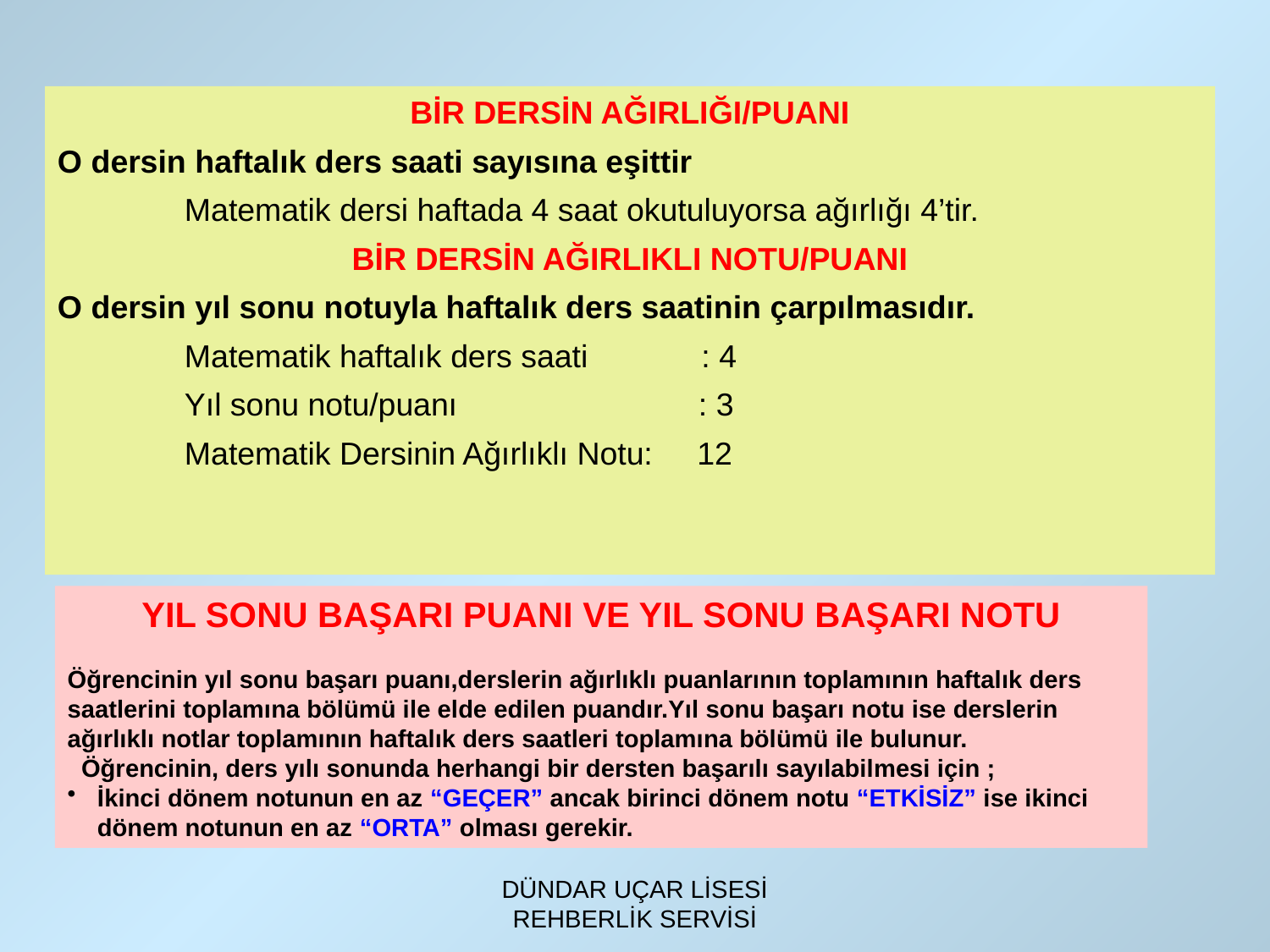

BİR DERSİN AĞIRLIĞI/PUANI
O dersin haftalık ders saati sayısına eşittir
	Matematik dersi haftada 4 saat okutuluyorsa ağırlığı 4’tir.
BİR DERSİN AĞIRLIKLI NOTU/PUANI
O dersin yıl sonu notuyla haftalık ders saatinin çarpılmasıdır.
	Matematik haftalık ders saati	 : 4
	Yıl sonu notu/puanı	               : 3
	Matematik Dersinin Ağırlıklı Notu:     12

YIL SONU BAŞARI PUANI VE YIL SONU BAŞARI NOTU

Öğrencinin yıl sonu başarı puanı,derslerin ağırlıklı puanlarının toplamının haftalık ders saatlerini toplamına bölümü ile elde edilen puandır.Yıl sonu başarı notu ise derslerin ağırlıklı notlar toplamının haftalık ders saatleri toplamına bölümü ile bulunur.
  Öğrencinin, ders yılı sonunda herhangi bir dersten başarılı sayılabilmesi için ;
İkinci dönem notunun en az “GEÇER” ancak birinci dönem notu “ETKİSİZ” ise ikinci dönem notunun en az “ORTA” olması gerekir.
DÜNDAR UÇAR LİSESİ REHBERLİK SERVİSİ